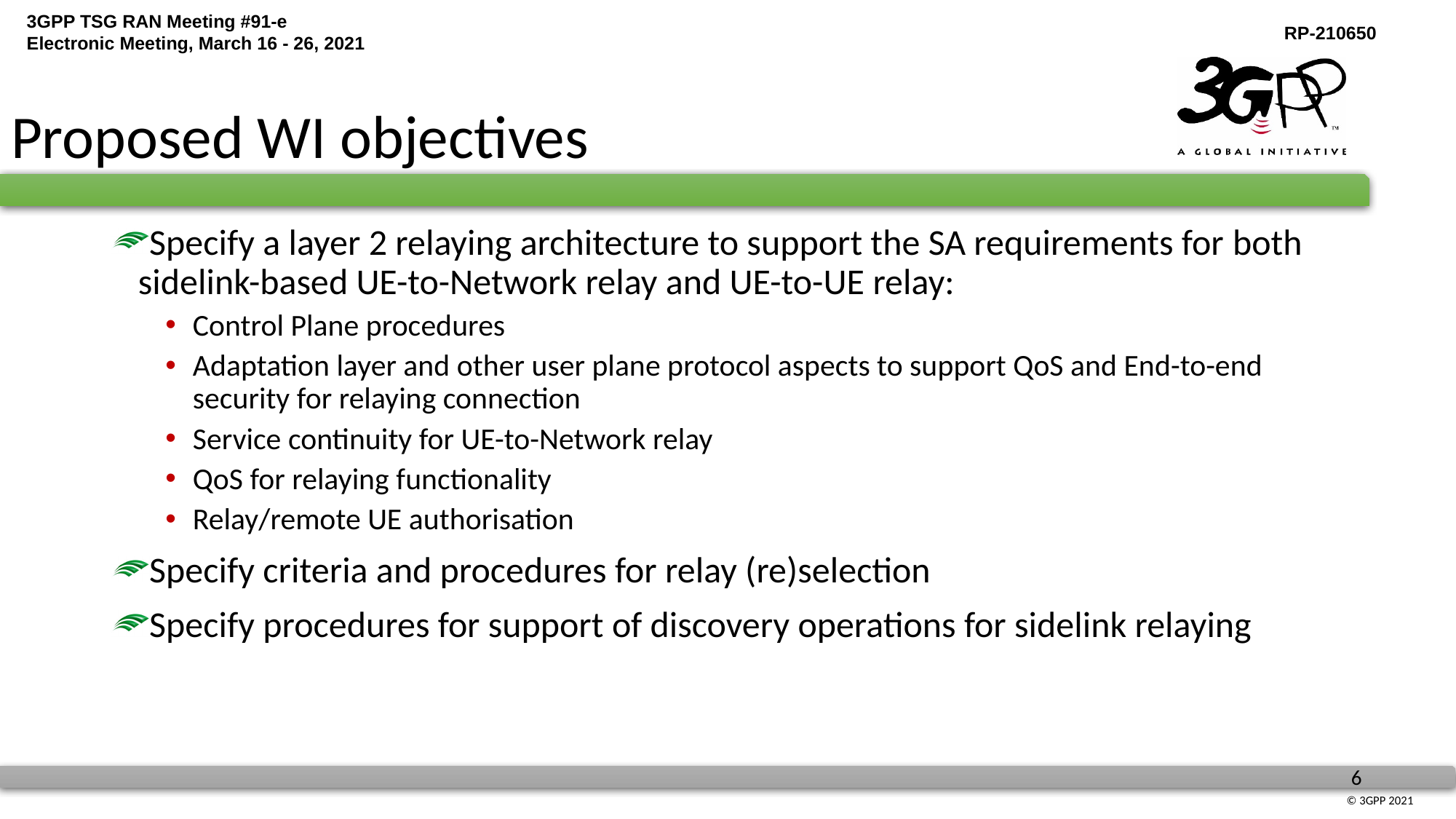

# Proposed WI objectives
Specify a layer 2 relaying architecture to support the SA requirements for both sidelink-based UE-to-Network relay and UE-to-UE relay:
Control Plane procedures
Adaptation layer and other user plane protocol aspects to support QoS and End-to-end security for relaying connection
Service continuity for UE-to-Network relay
QoS for relaying functionality
Relay/remote UE authorisation
Specify criteria and procedures for relay (re)selection
Specify procedures for support of discovery operations for sidelink relaying